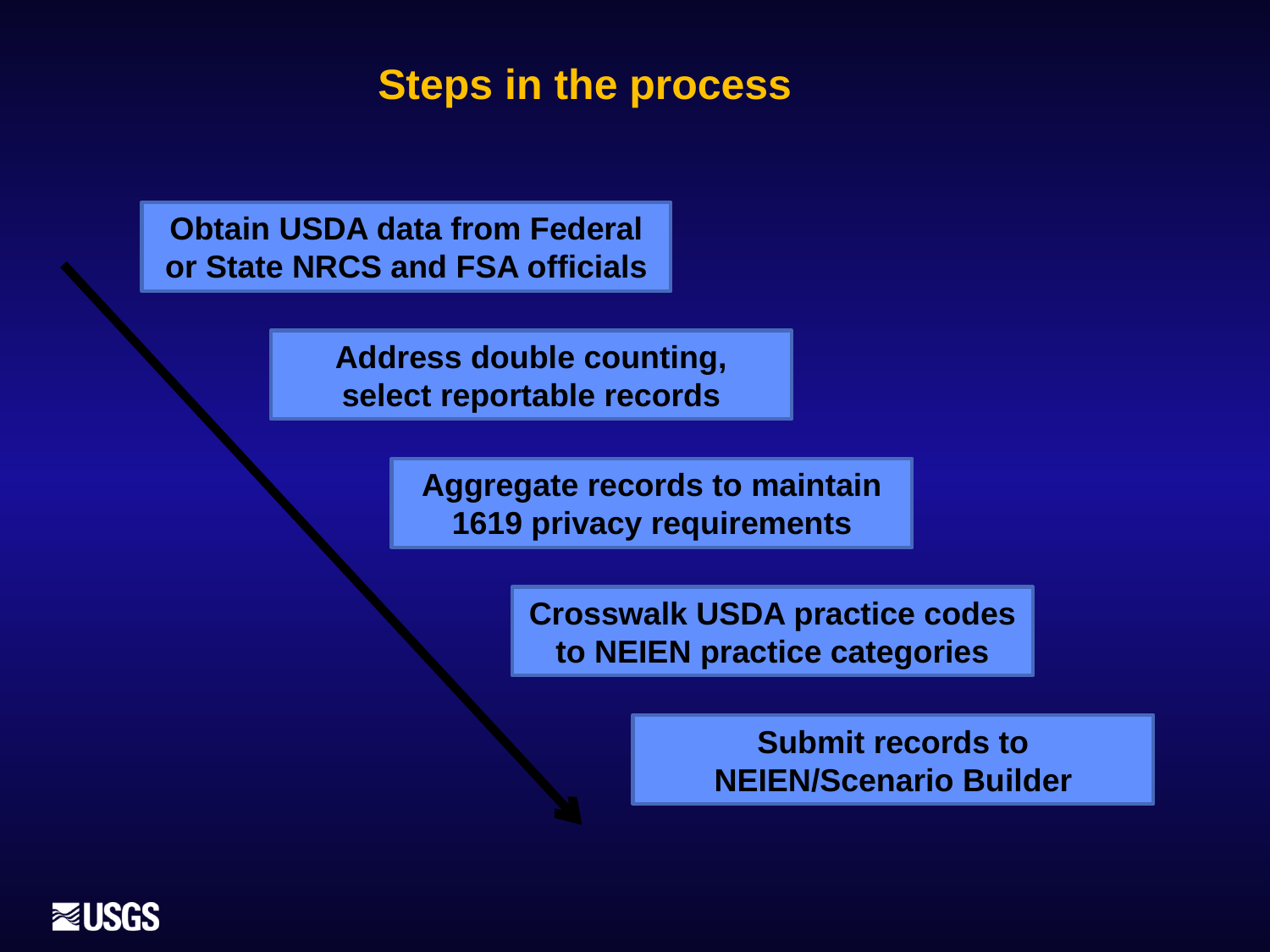

Steps in the process
Obtain USDA data from Federal or State NRCS and FSA officials
Address double counting,
select reportable records
Aggregate records to maintain 1619 privacy requirements
Crosswalk USDA practice codes to NEIEN practice categories
Submit records to NEIEN/Scenario Builder